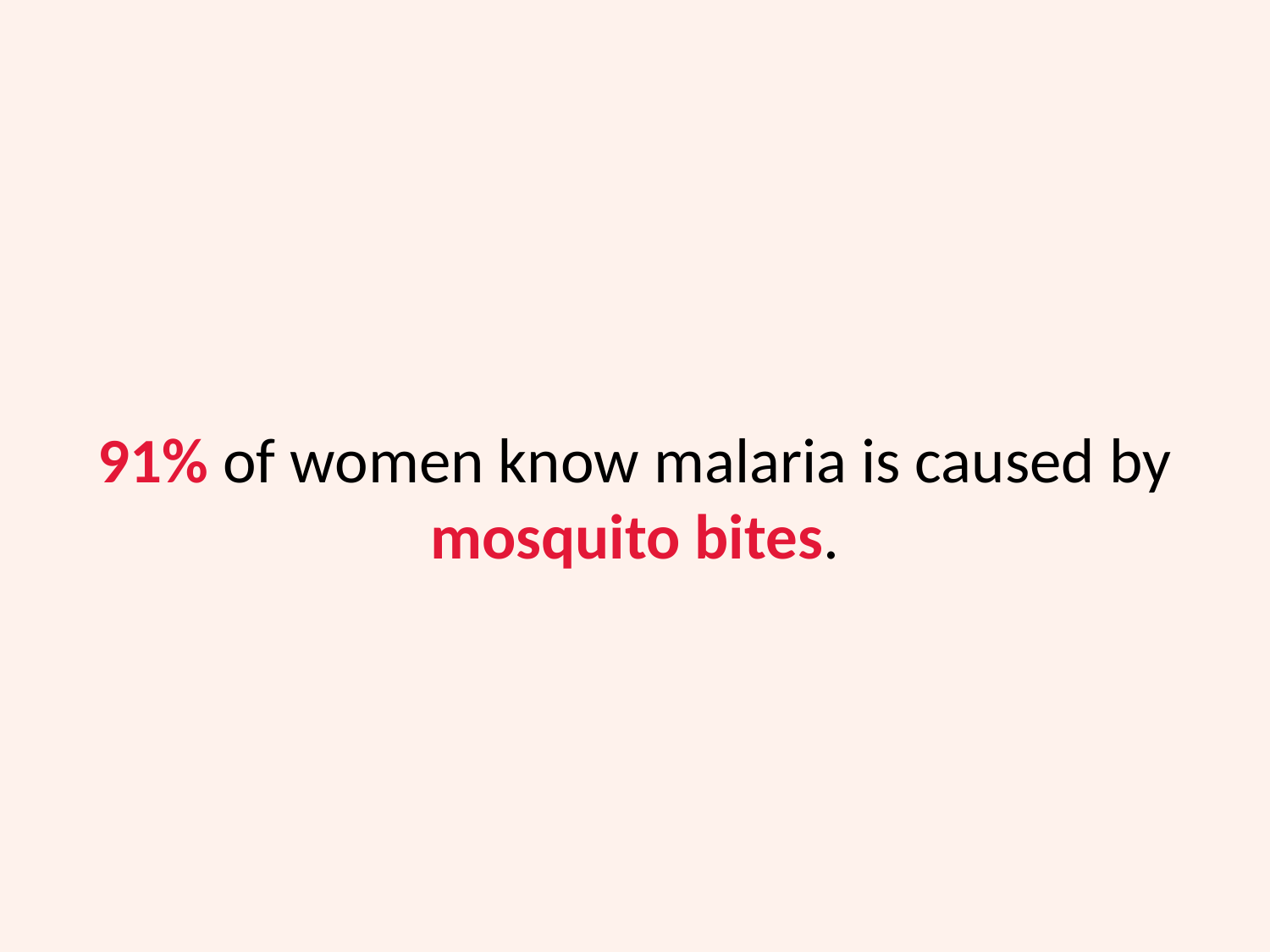

91% of women know malaria is caused by mosquito bites.